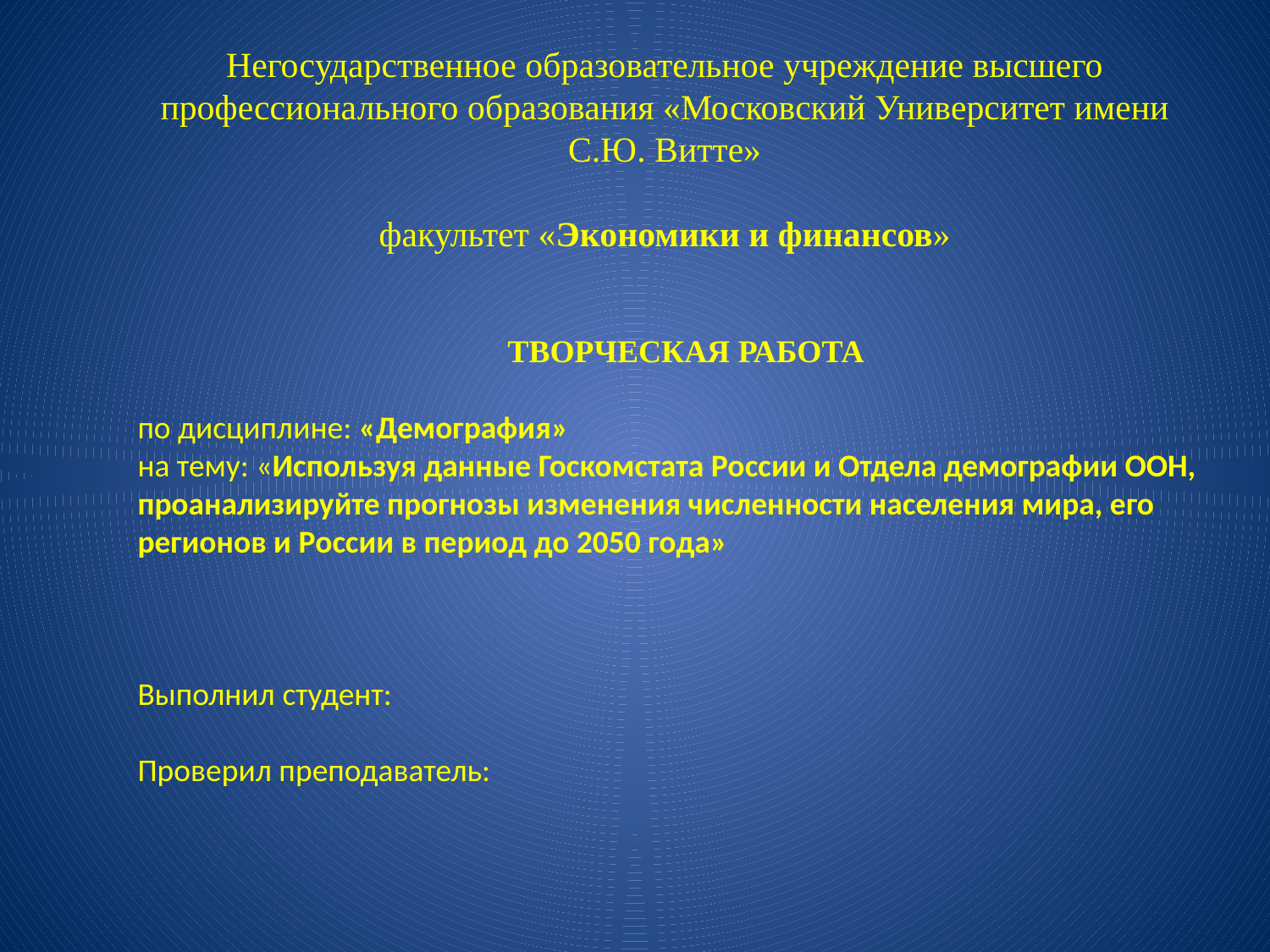

# Негосударственное образовательное учреждение высшего профессионального образования «Московский Университет имени С.Ю. Витте»   факультет «Экономики и финансов»
ТВОРЧЕСКАЯ РАБОТА

по дисциплине: «Демография»
на тему: «Используя данные Госкомстата России и Отдела демографии ООН, проанализируйте прогнозы изменения численности населения мира, его регионов и России в период до 2050 года»

Выполнил студент:

Проверил преподаватель: